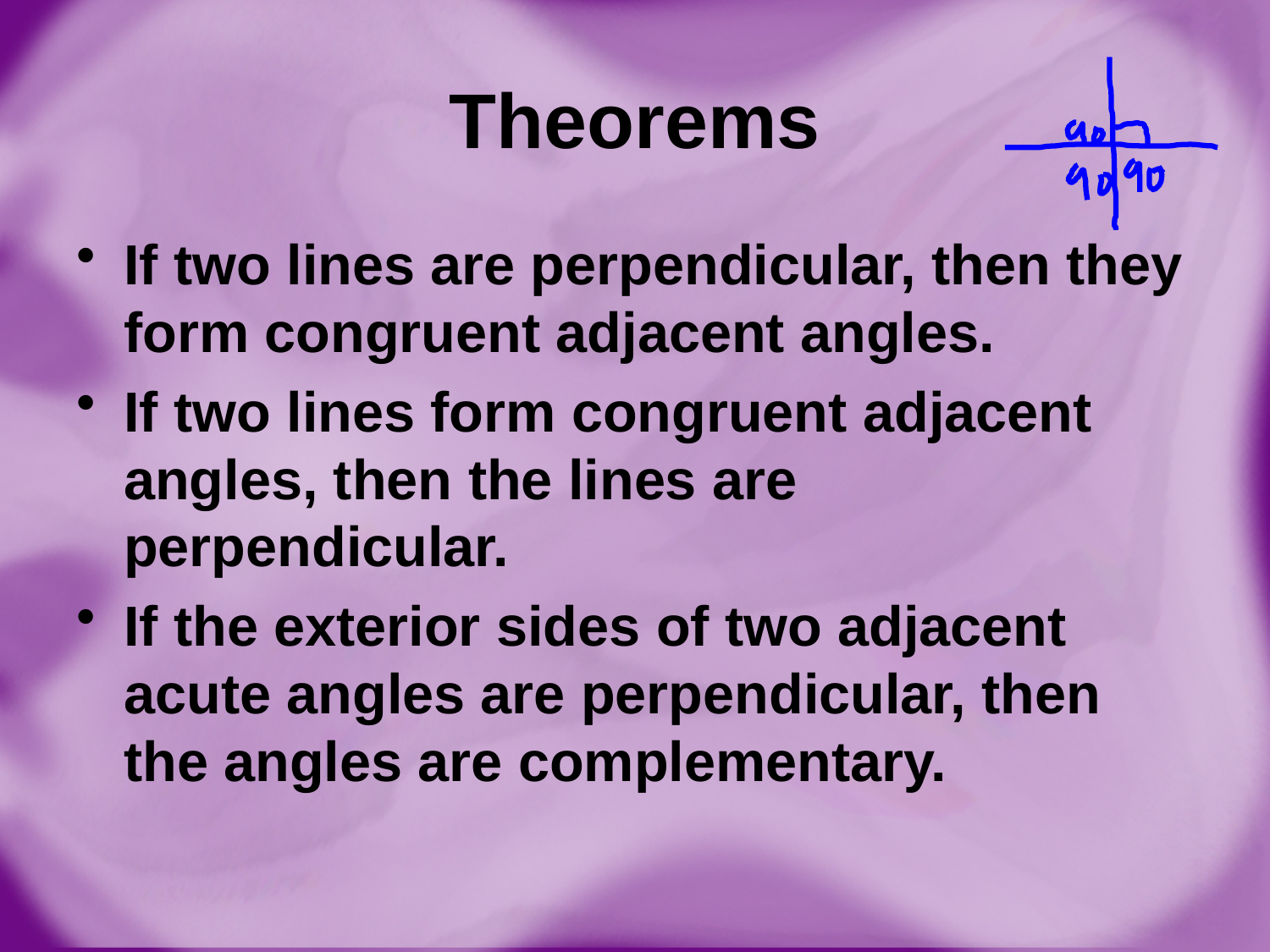

# Theorems

If two lines are perpendicular, then they form congruent adjacent angles.
If two lines form congruent adjacent angles, then the lines are perpendicular.
If the exterior sides of two adjacent acute angles are perpendicular, then the angles are complementary.